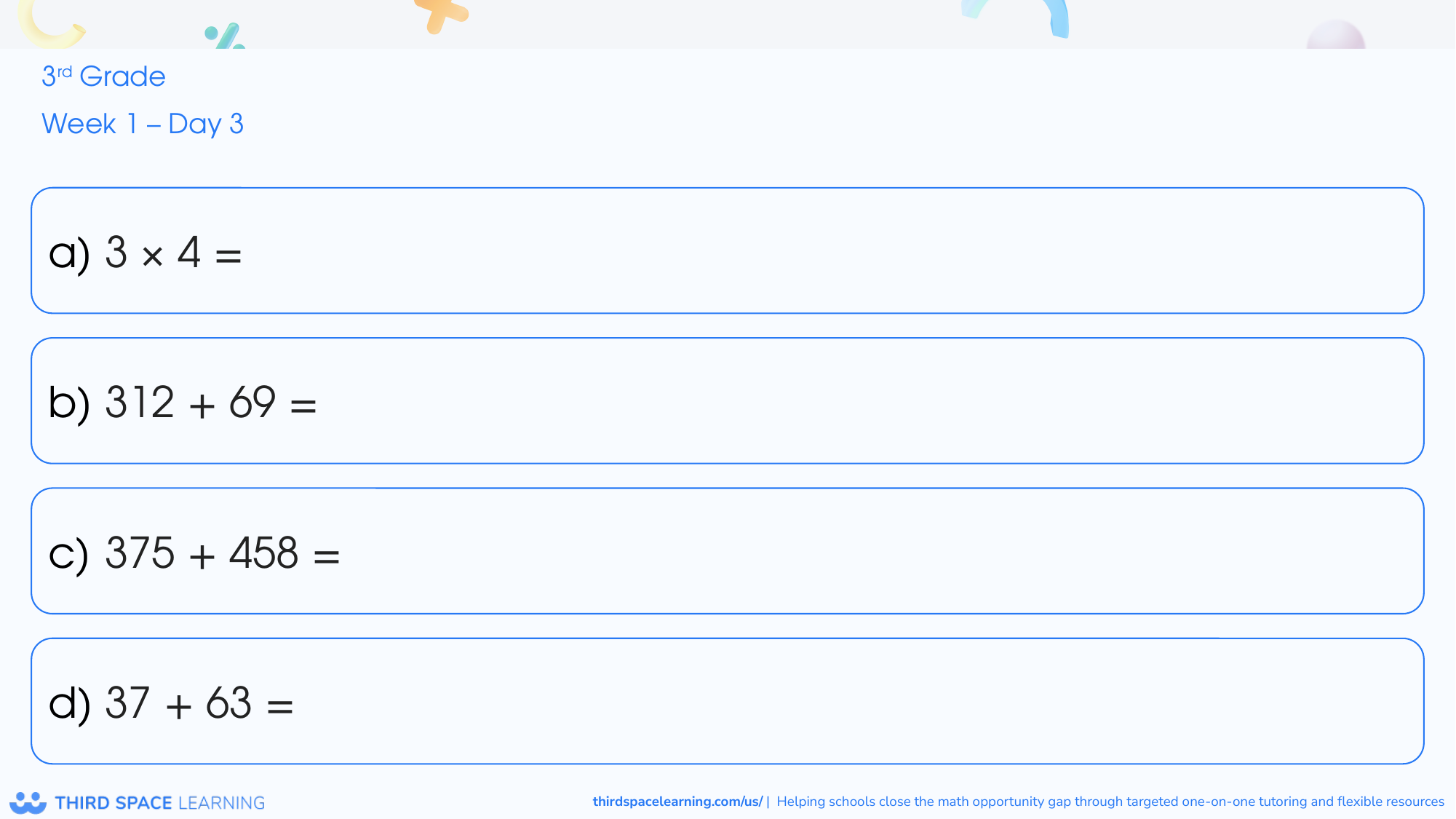

3rd Grade
Week 1 – Day 3
3 × 4 =
312 + 69 =
375 + 458 =
37 + 63 =